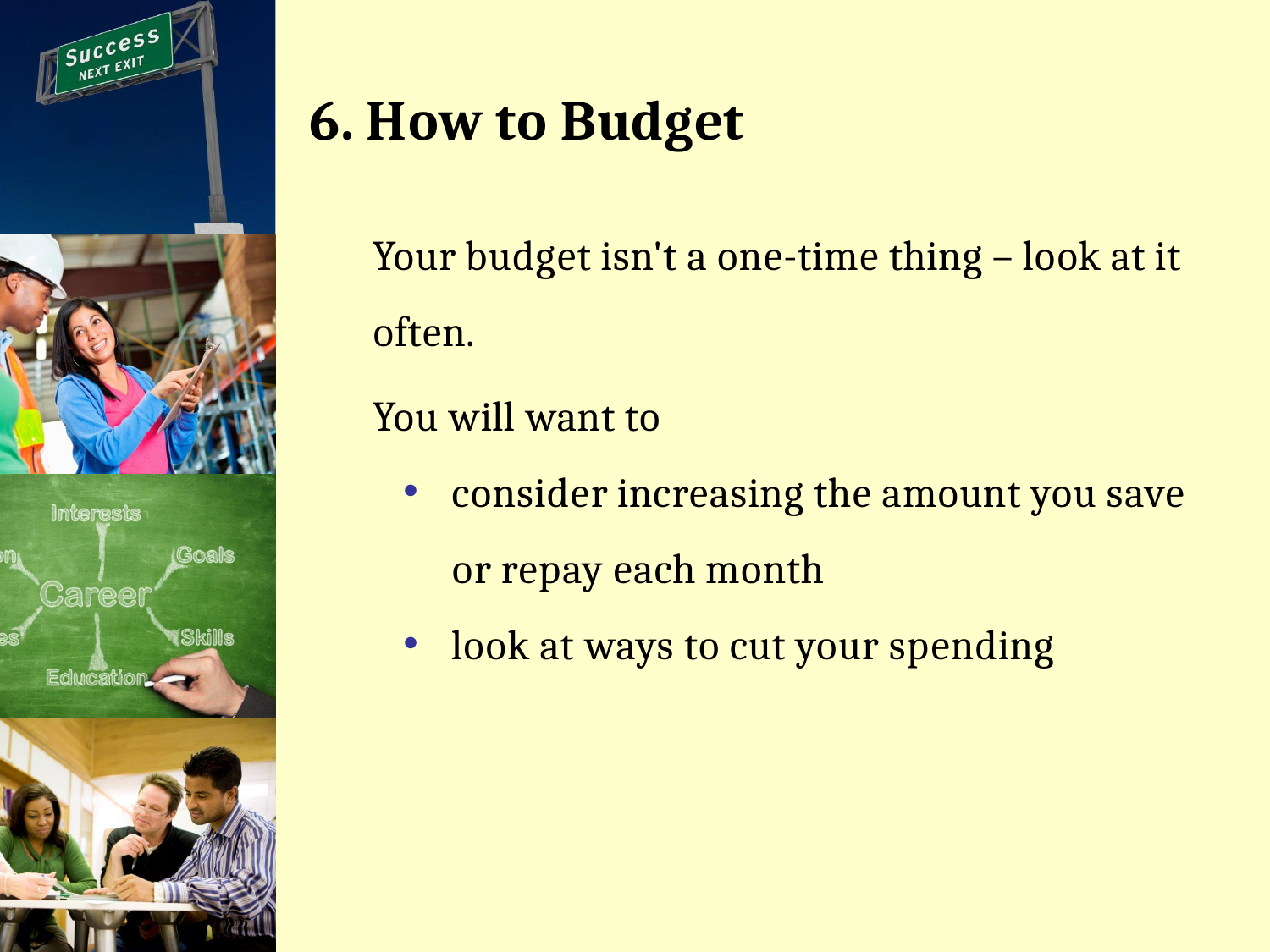

# 6. How to Budget
Your budget isn't a one-time thing – look at it often.
You will want to
consider increasing the amount you save or repay each month
look at ways to cut your spending